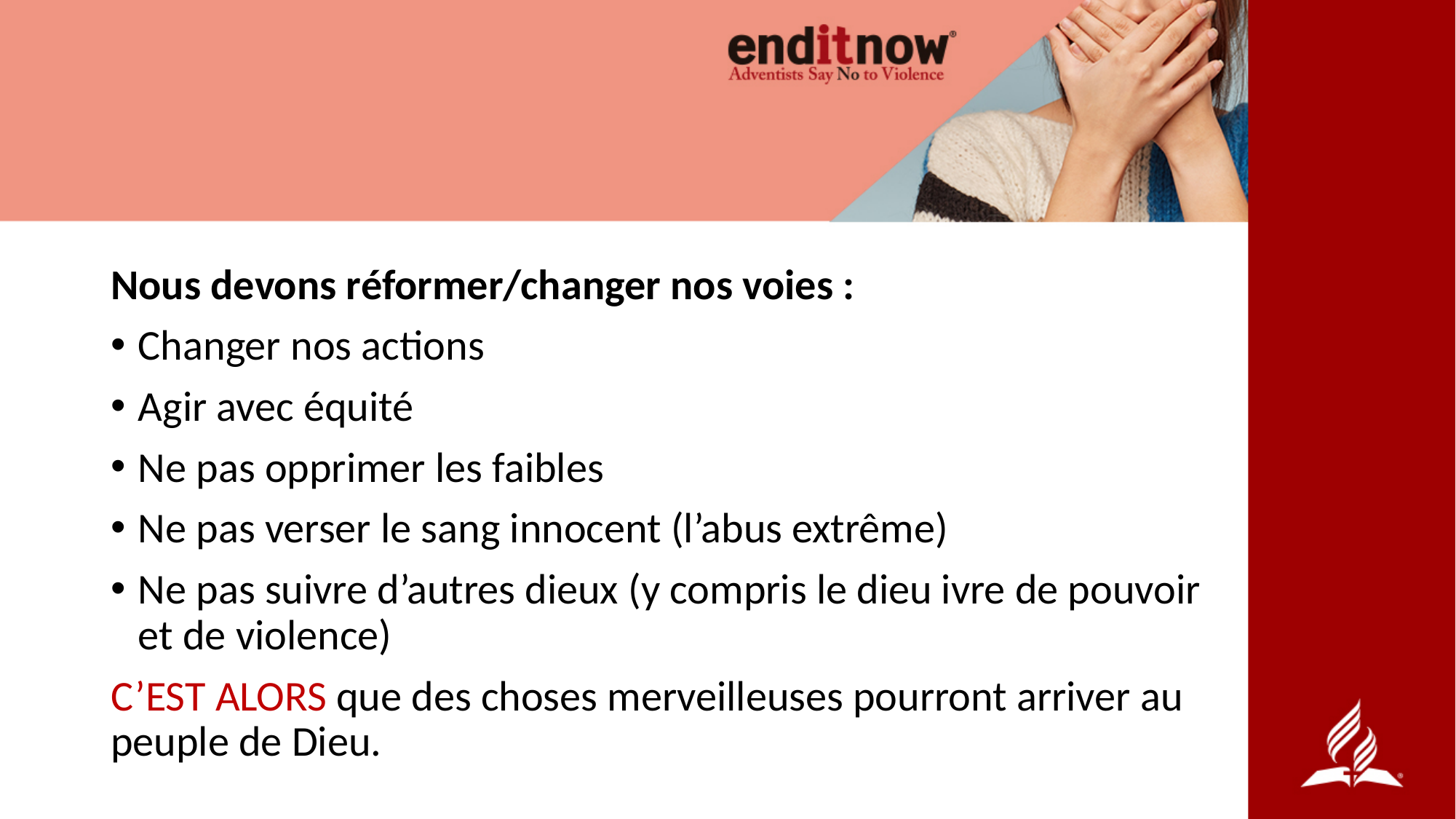

Nous devons réformer/changer nos voies :
Changer nos actions
Agir avec équité
Ne pas opprimer les faibles
Ne pas verser le sang innocent (l’abus extrême)
Ne pas suivre d’autres dieux (y compris le dieu ivre de pouvoir et de violence)
C’EST ALORS que des choses merveilleuses pourront arriver au peuple de Dieu.